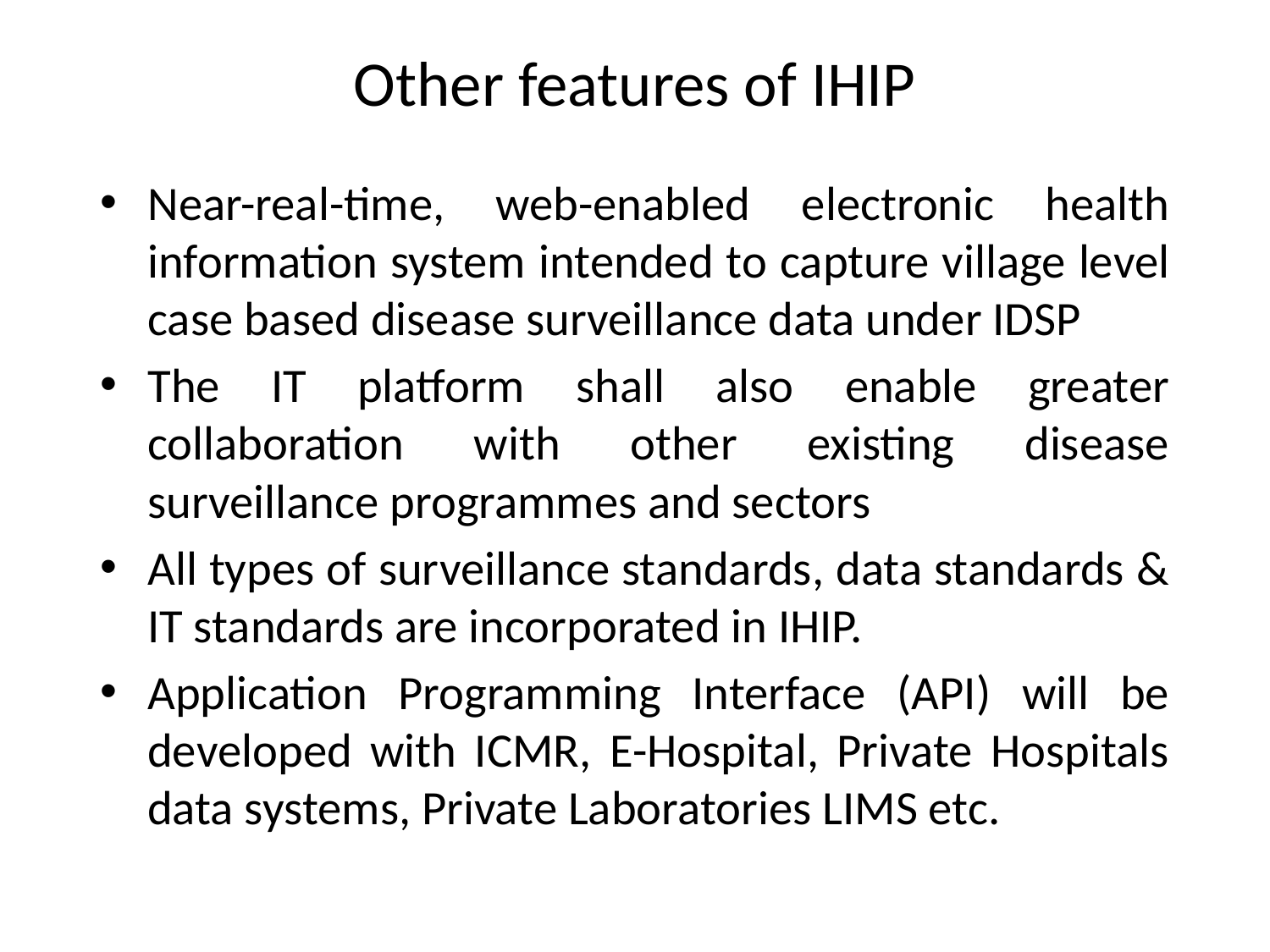

# Other features of IHIP
Near-real-time, web-enabled electronic health information system intended to capture village level case based disease surveillance data under IDSP
The IT platform shall also enable greater collaboration with other existing disease surveillance programmes and sectors
All types of surveillance standards, data standards & IT standards are incorporated in IHIP.
Application Programming Interface (API) will be developed with ICMR, E-Hospital, Private Hospitals data systems, Private Laboratories LIMS etc.